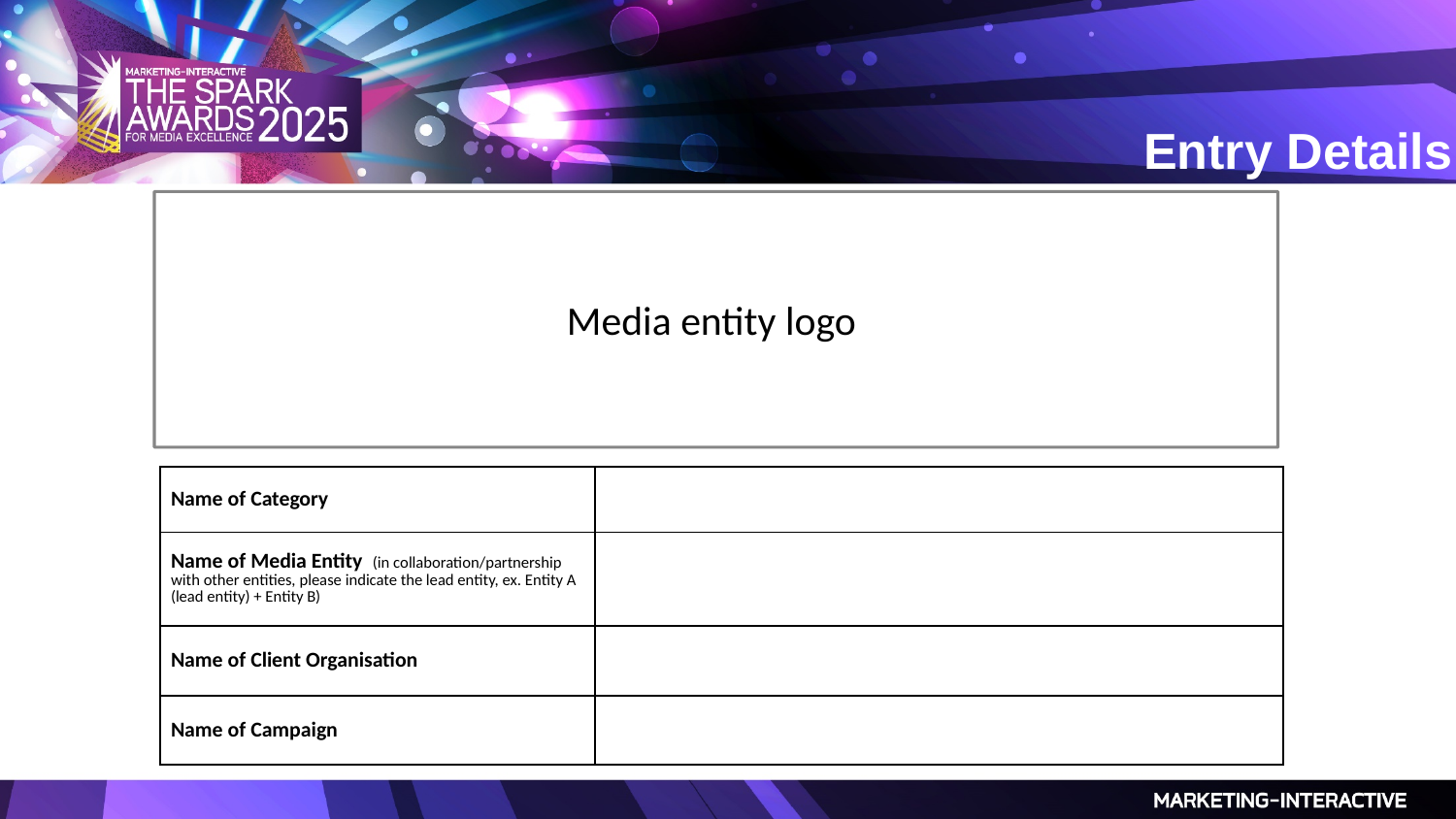

Entry Details
Media entity logo
| Name of Category |  |
| --- | --- |
| Name of Media Entity (in collaboration/partnership with other entities, please indicate the lead entity, ex. Entity A (lead entity) + Entity B) |  |
| Name of Client Organisation |  |
| Name of Campaign |  |